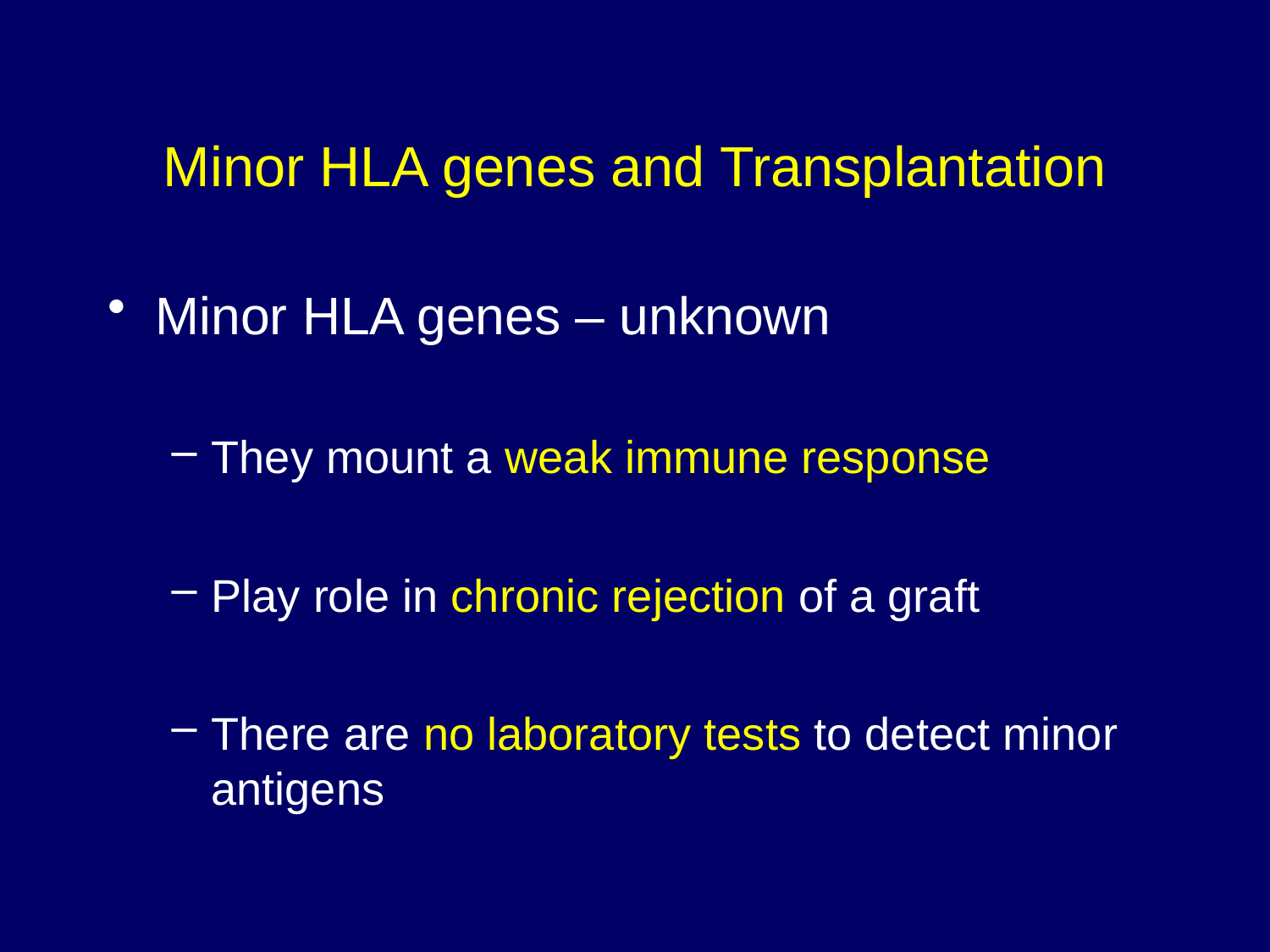

# Minor HLA genes and Transplantation
Minor HLA genes – unknown

They mount a weak immune response

Play role in chronic rejection of a graft

There are no laboratory tests to detect minor antigens